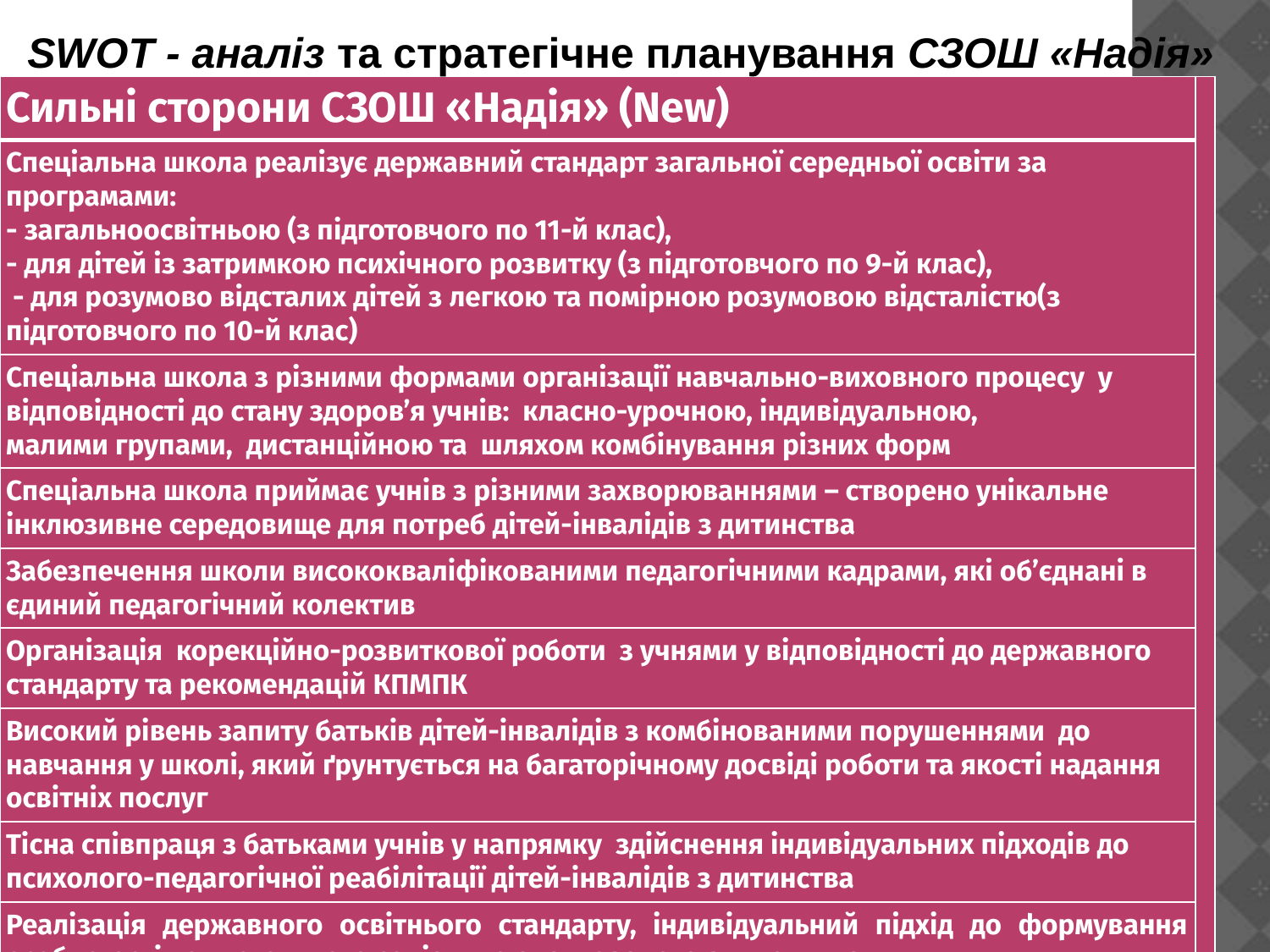

SWOT - аналіз та стратегічне планування СЗОШ «Надія»
| Сильні сторони СЗОШ «Надія» (New) |  |
| --- | --- |
| Спеціальна школа реалізує державний стандарт загальної середньої освіти за програмами: - загальноосвітньою (з підготовчого по 11-й клас), - для дітей із затримкою психічного розвитку (з підготовчого по 9-й клас), - для розумово відсталих дітей з легкою та помірною розумовою відсталістю(з підготовчого по 10-й клас) |  |
| Спеціальна школа з різними формами організації навчально-виховного процесу у відповідності до стану здоров’я учнів: класно-урочною, індивідуальною, малими групами, дистанційною та шляхом комбінування різних форм |  |
| Спеціальна школа приймає учнів з різними захворюваннями – створено унікальне інклюзивне середовище для потреб дітей-інвалідів з дитинства |  |
| Забезпечення школи висококваліфікованими педагогічними кадрами, які об’єднані в єдиний педагогічний колектив |  |
| Організація корекційно-розвиткової роботи з учнями у відповідності до державного стандарту та рекомендацій КПМПК |  |
| Високий рівень запиту батьків дітей-інвалідів з комбінованими порушеннями до навчання у школі, який ґрунтується на багаторічному досвіді роботи та якості надання освітніх послуг |  |
| Тісна співпраця з батьками учнів у напрямку здійснення індивідуальних підходів до психолого-педагогічної реабілітації дітей-інвалідів з дитинства |  |
| Реалізація державного освітнього стандарту, індивідуальний підхід до формування особистості компетентного соціально адаптованого випускника |  |